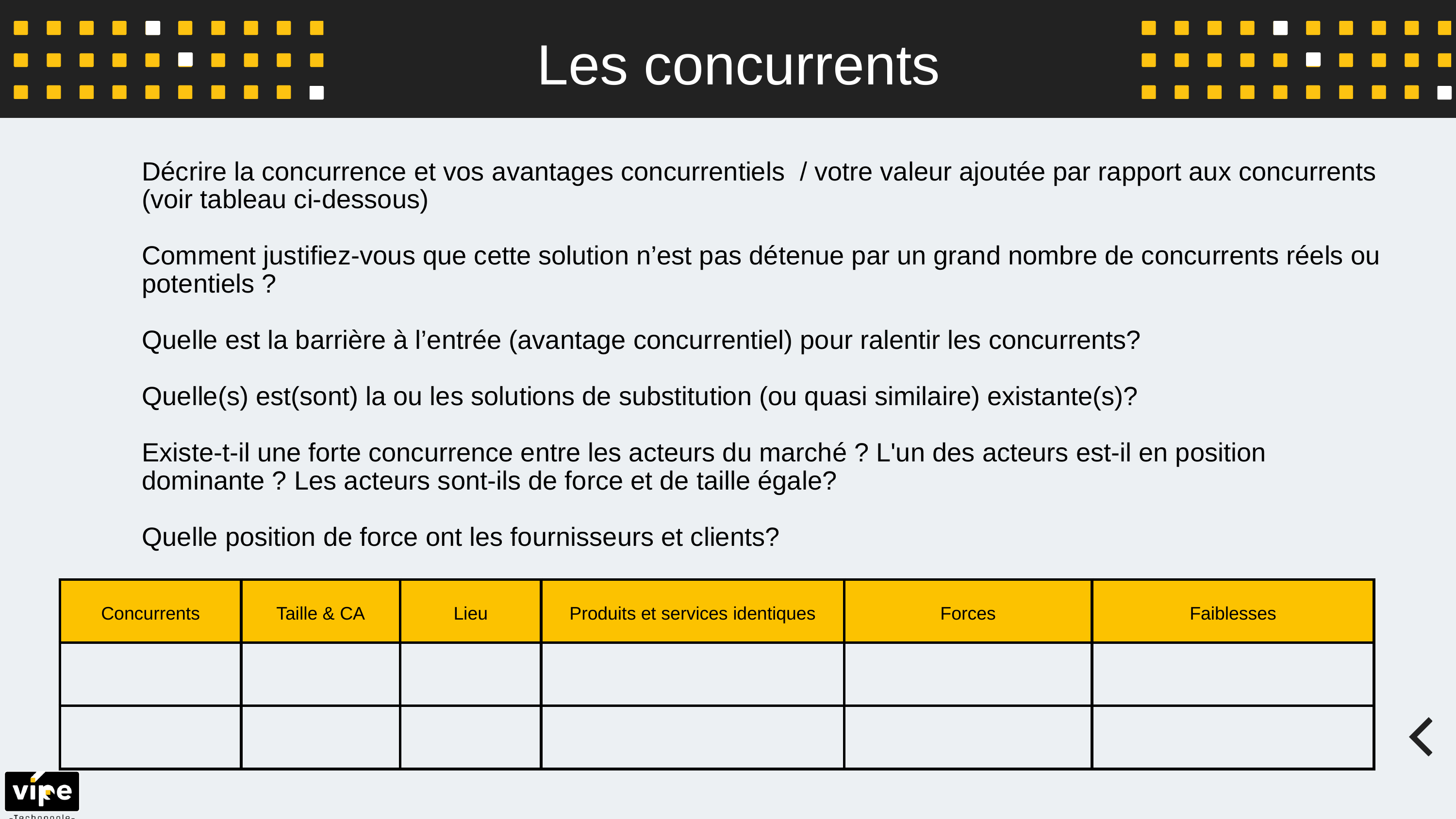

Les concurrents

Décrire la concurrence et vos avantages concurrentiels  / votre valeur ajoutée par rapport aux concurrents (voir tableau ci-dessous)​
​
Comment justifiez-vous que cette solution n’est pas détenue par un grand nombre de concurrents réels ou potentiels ? ​
​
Quelle est la barrière à l’entrée (avantage concurrentiel) pour ralentir les concurrents?​
​
Quelle(s) est(sont) la ou les solutions de substitution (ou quasi similaire) existante(s)?​
​
Existe-t-il une forte concurrence entre les acteurs du marché ? L'un des acteurs est-il en position dominante ? Les acteurs sont-ils de force et de taille égale?​
​
Quelle position de force ont les fournisseurs et clients?​

| Concurrents | Taille & CA | Lieu | Produits et services identiques | Forces | Faiblesses |
| --- | --- | --- | --- | --- | --- |
|  |  |  |  |  |  |
|  |  |  |  |  |  |